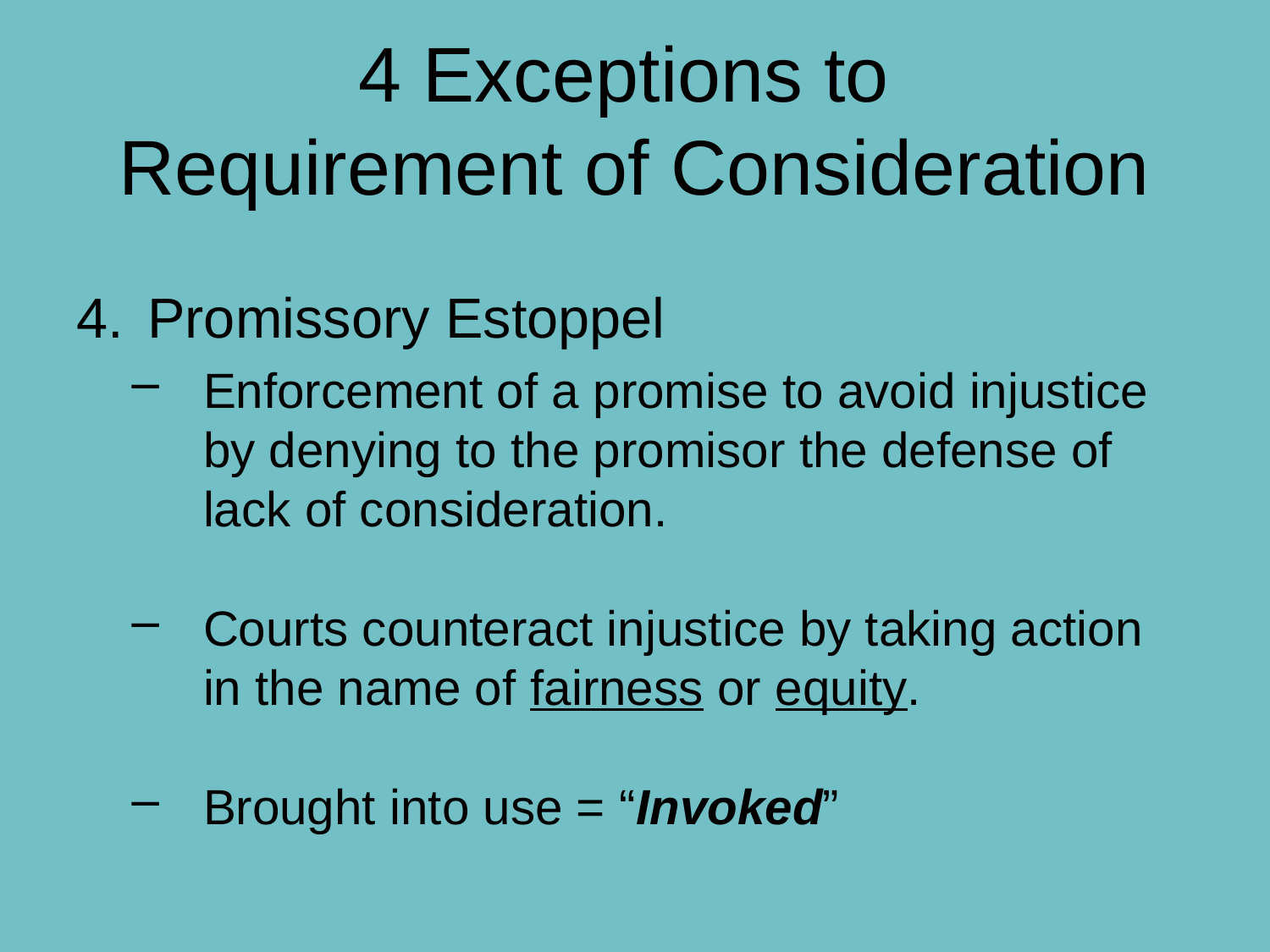

# 4 Exceptions to Requirement of Consideration
Promissory Estoppel
Enforcement of a promise to avoid injustice by denying to the promisor the defense of lack of consideration.

Courts counteract injustice by taking action in the name of fairness or equity.

Brought into use = “Invoked”